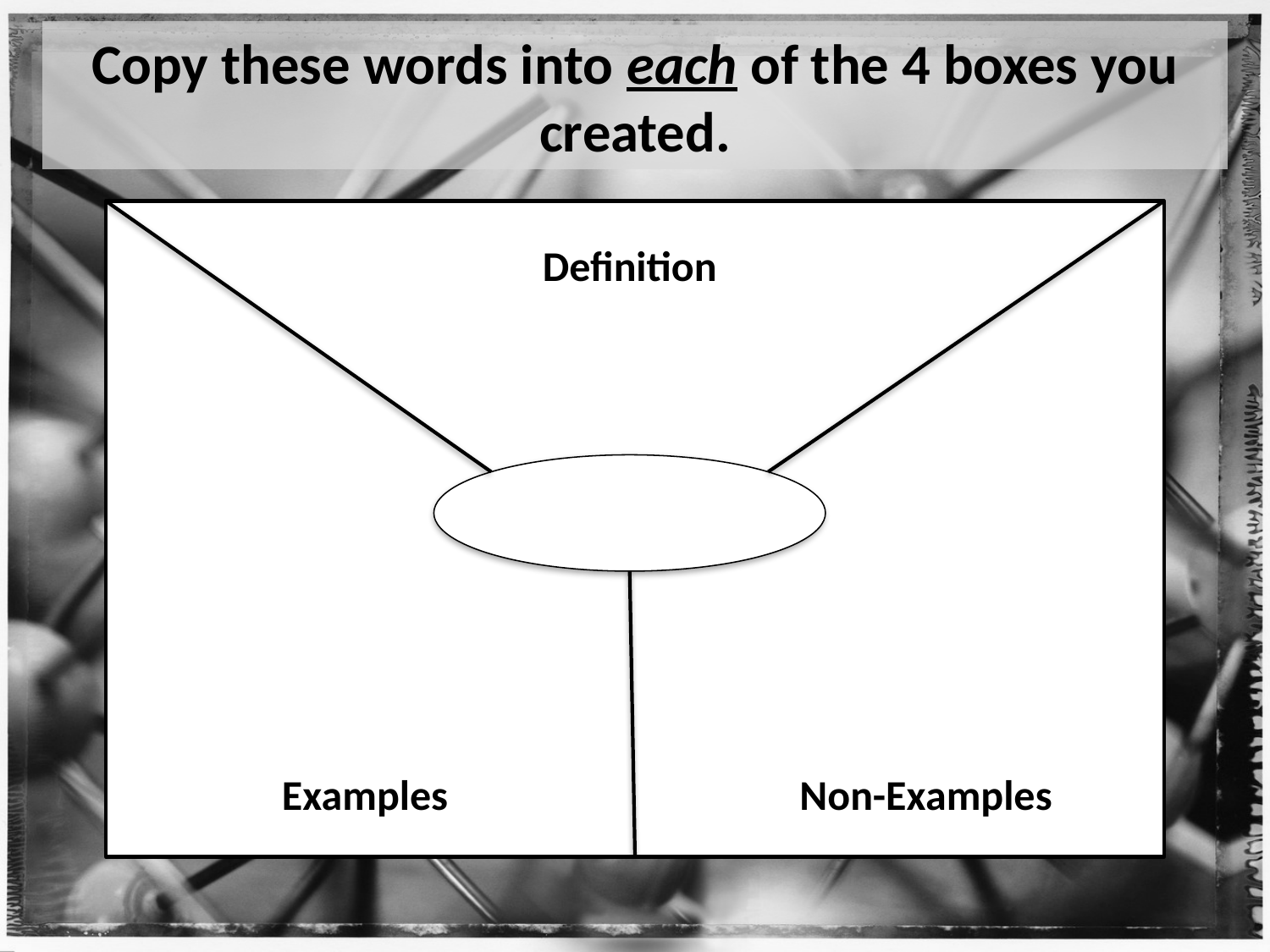

# Copy these words into each of the 4 boxes you created.

Definition
Examples
Non-Examples